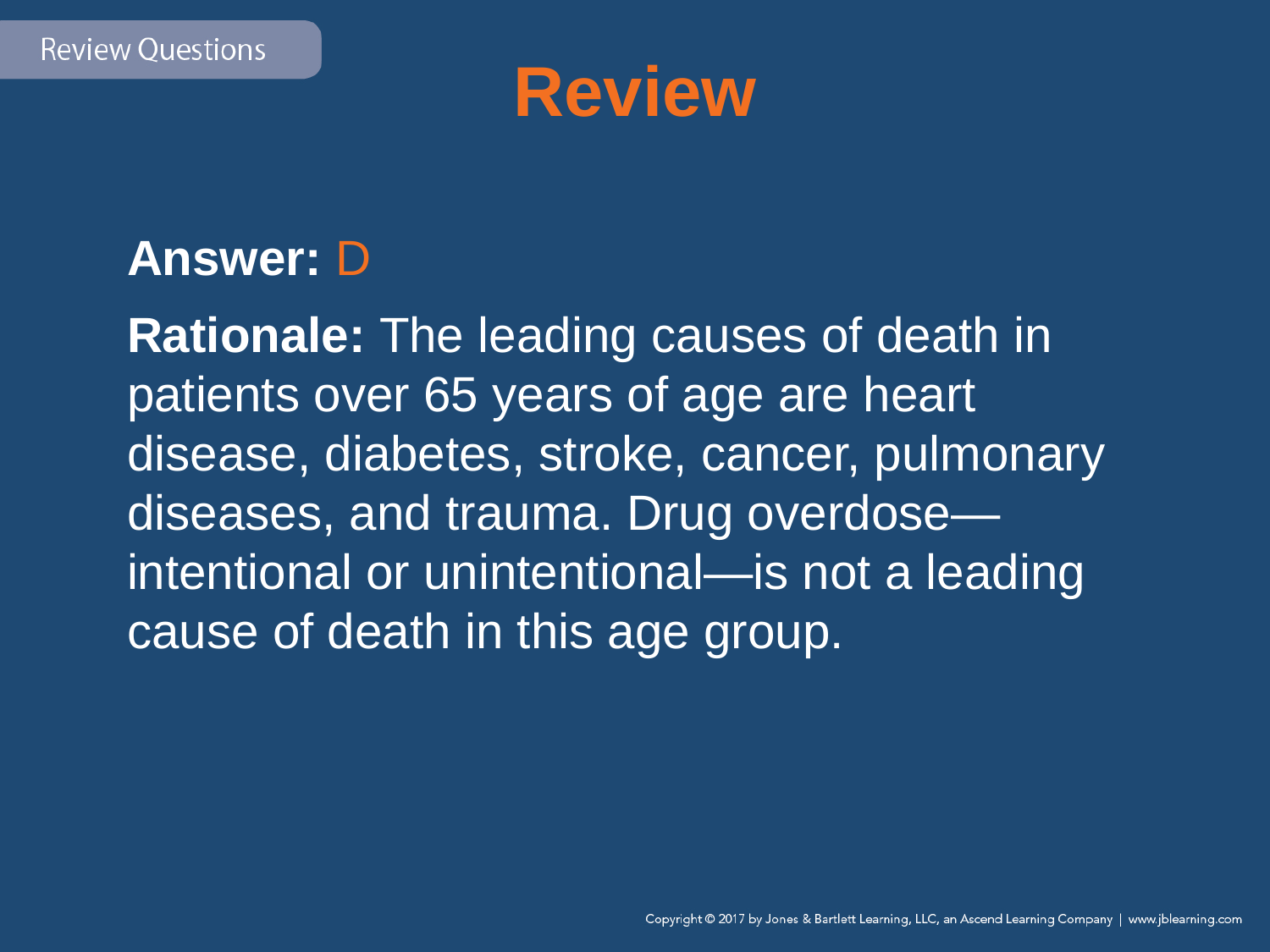

# Review
Answer: D
Rationale: The leading causes of death in patients over 65 years of age are heart disease, diabetes, stroke, cancer, pulmonary diseases, and trauma. Drug overdose—intentional or unintentional—is not a leading cause of death in this age group.